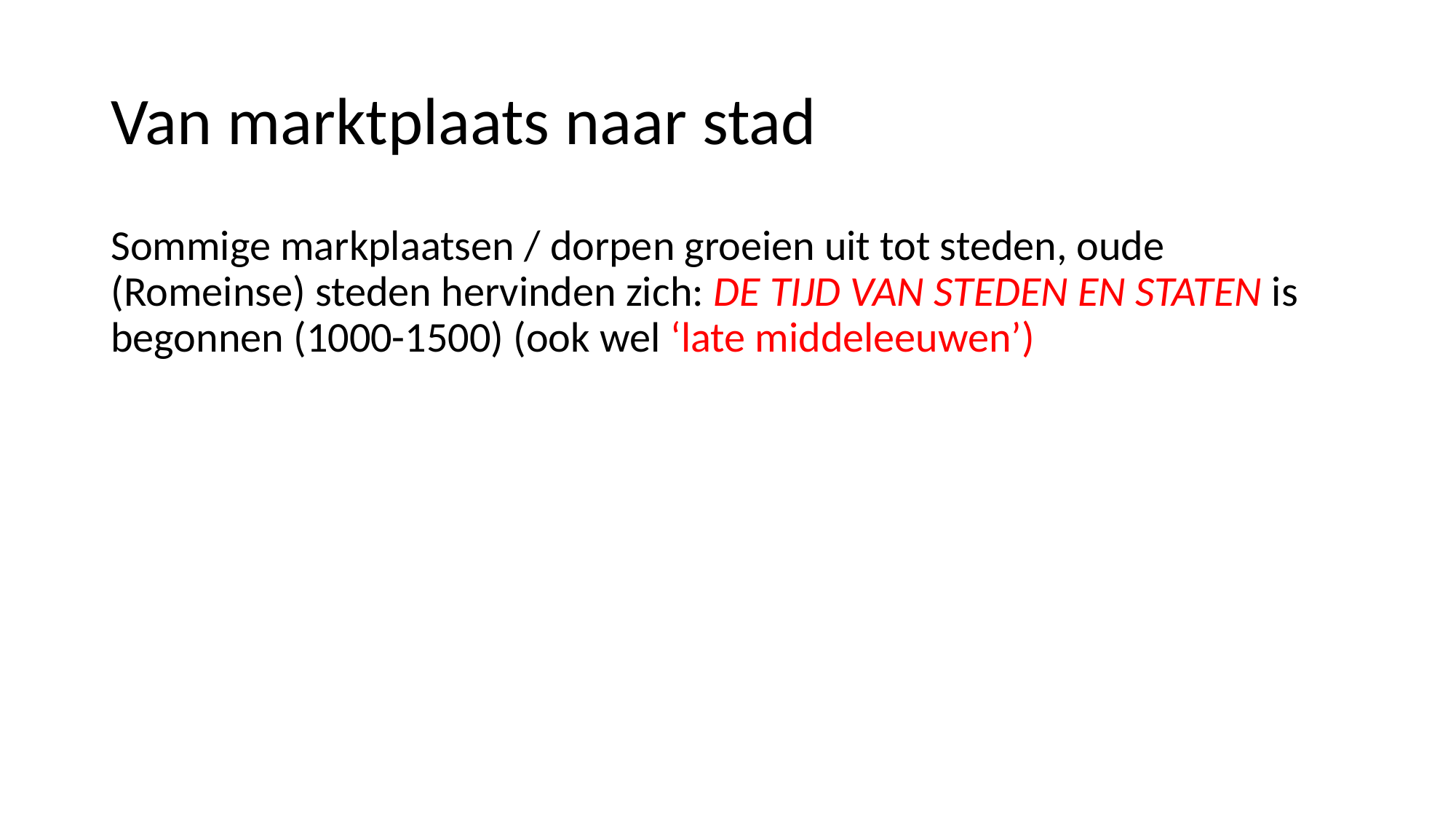

# Van marktplaats naar stad
Sommige markplaatsen / dorpen groeien uit tot steden, oude (Romeinse) steden hervinden zich: DE TIJD VAN STEDEN EN STATEN is begonnen (1000-1500) (ook wel ‘late middeleeuwen’)